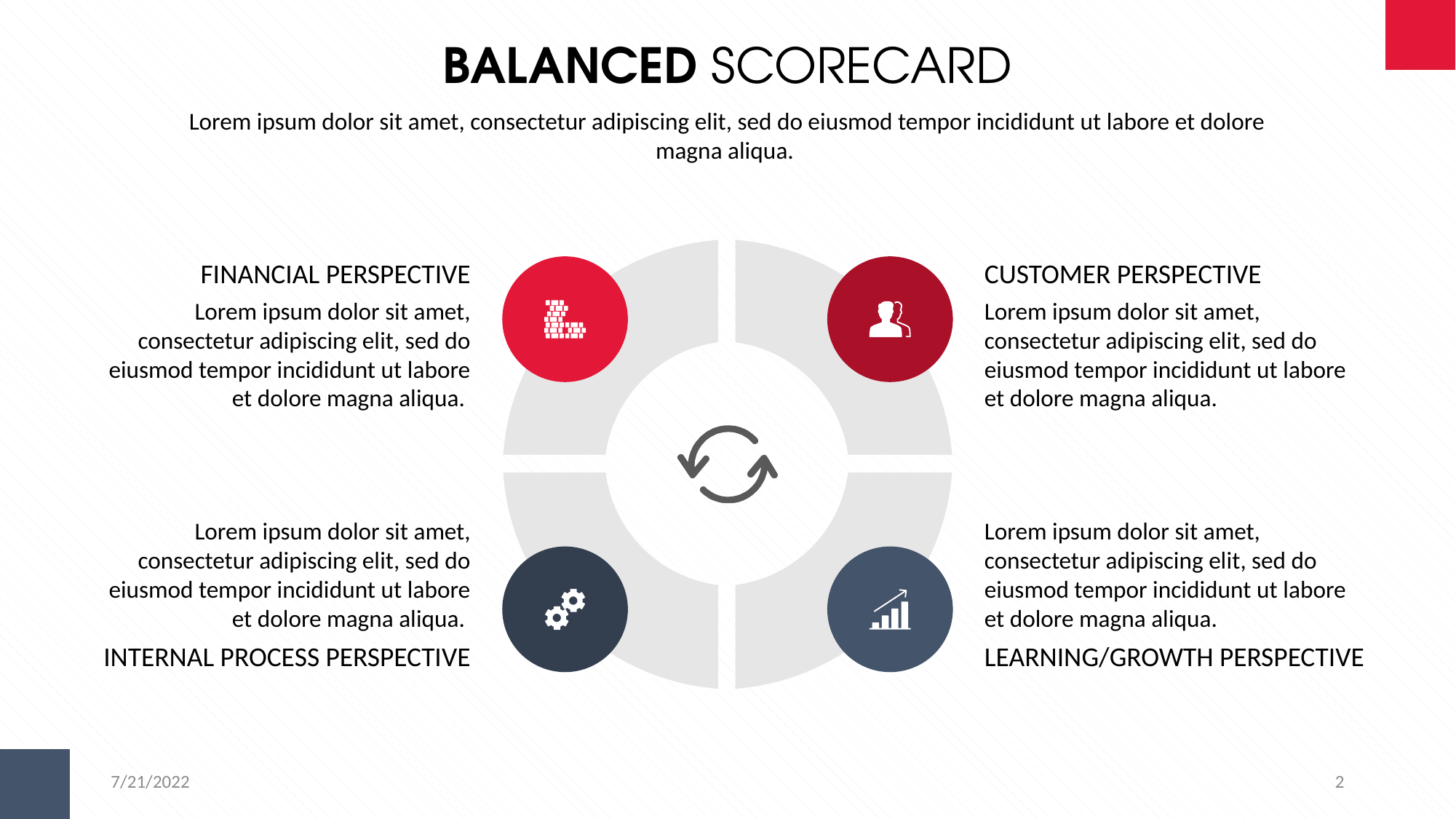

BALANCED SCORECARD
Lorem ipsum dolor sit amet, consectetur adipiscing elit, sed do eiusmod tempor incididunt ut labore et dolore magna aliqua.

FINANCIAL PERSPECTIVE
Lorem ipsum dolor sit amet, consectetur adipiscing elit, sed do eiusmod tempor incididunt ut labore et dolore magna aliqua.
CUSTOMER PERSPECTIVE
Lorem ipsum dolor sit amet, consectetur adipiscing elit, sed do eiusmod tempor incididunt ut labore et dolore magna aliqua.
Lorem ipsum dolor sit amet, consectetur adipiscing elit, sed do eiusmod tempor incididunt ut labore et dolore magna aliqua.
INTERNAL PROCESS PERSPECTIVE
Lorem ipsum dolor sit amet, consectetur adipiscing elit, sed do eiusmod tempor incididunt ut labore et dolore magna aliqua.
LEARNING/GROWTH PERSPECTIVE

7/21/2022
2